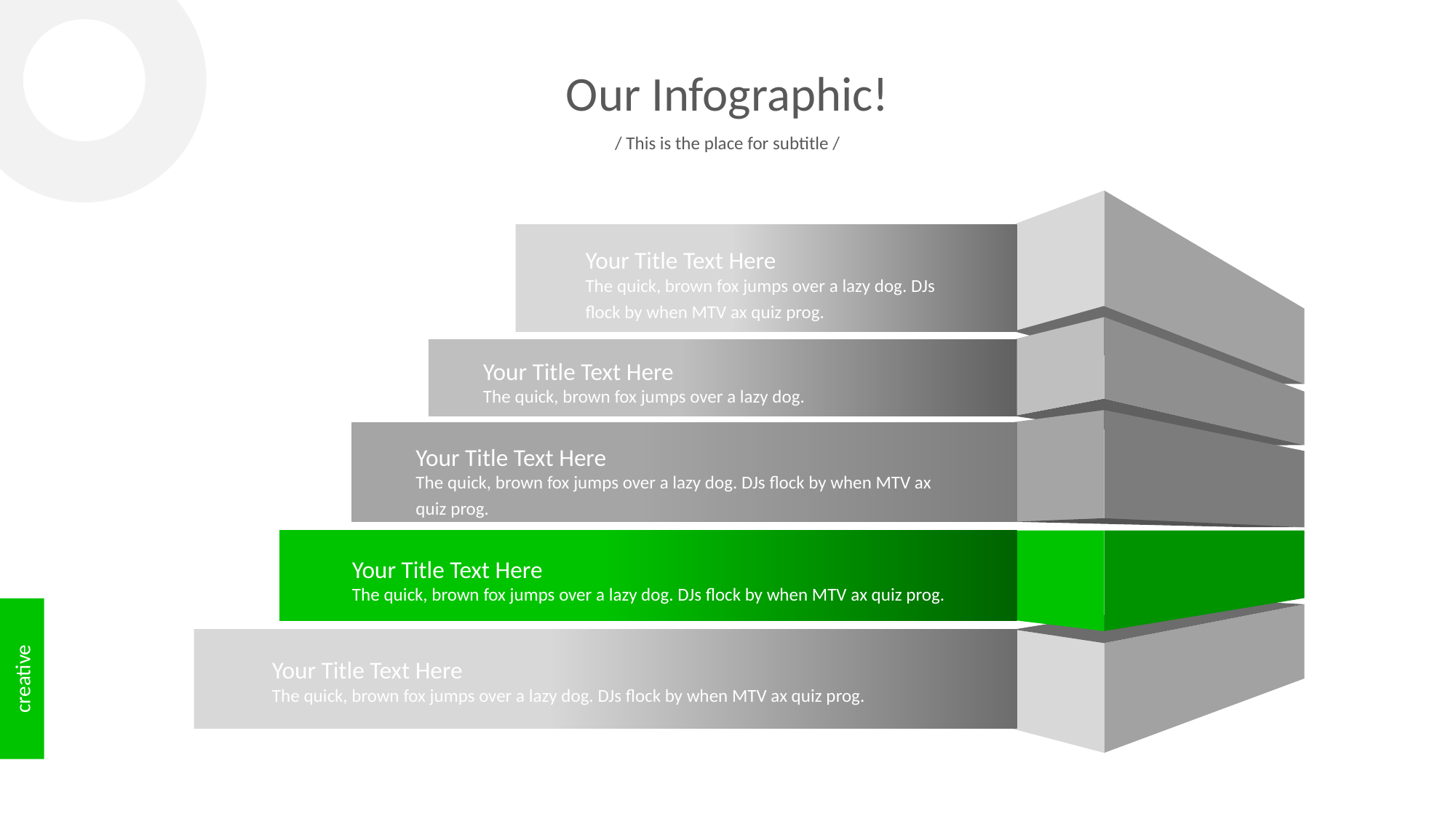

Our Infographic!
/ This is the place for subtitle /

Your Title Text Here
The quick, brown fox jumps over a lazy dog. DJs flock by when MTV ax quiz prog.

Your Title Text Here
The quick, brown fox jumps over a lazy dog.

Your Title Text Here
The quick, brown fox jumps over a lazy dog. DJs flock by when MTV ax quiz prog.

Your Title Text Here
The quick, brown fox jumps over a lazy dog. DJs flock by when MTV ax quiz prog.

creative

Your Title Text Here
The quick, brown fox jumps over a lazy dog. DJs flock by when MTV ax quiz prog.